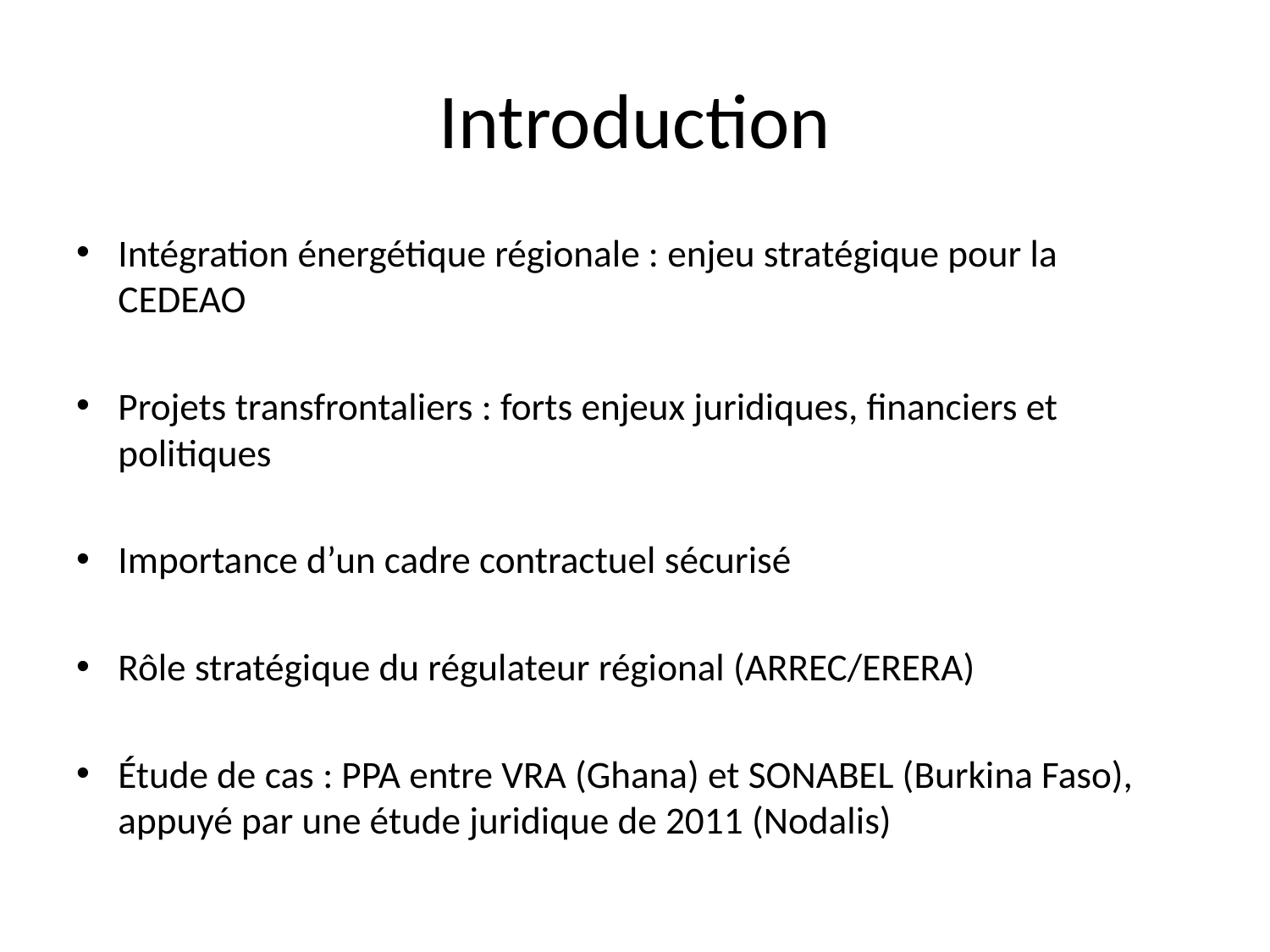

# Introduction
Intégration énergétique régionale : enjeu stratégique pour la CEDEAO

Projets transfrontaliers : forts enjeux juridiques, financiers et politiques

Importance d’un cadre contractuel sécurisé

Rôle stratégique du régulateur régional (ARREC/ERERA)

Étude de cas : PPA entre VRA (Ghana) et SONABEL (Burkina Faso), appuyé par une étude juridique de 2011 (Nodalis)